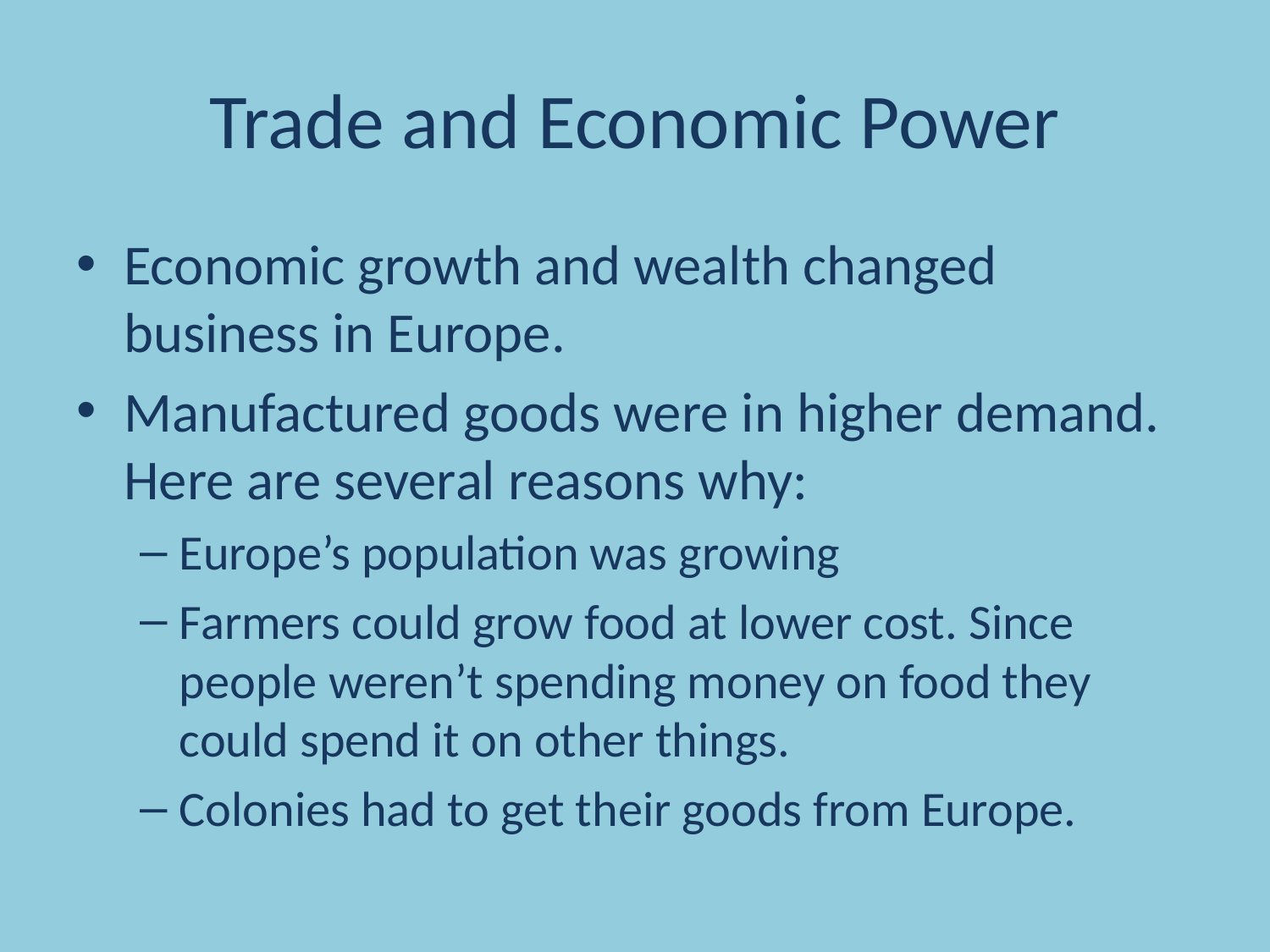

# Trade and Economic Power
Economic growth and wealth changed business in Europe.
Manufactured goods were in higher demand. Here are several reasons why:
Europe’s population was growing
Farmers could grow food at lower cost. Since people weren’t spending money on food they could spend it on other things.
Colonies had to get their goods from Europe.